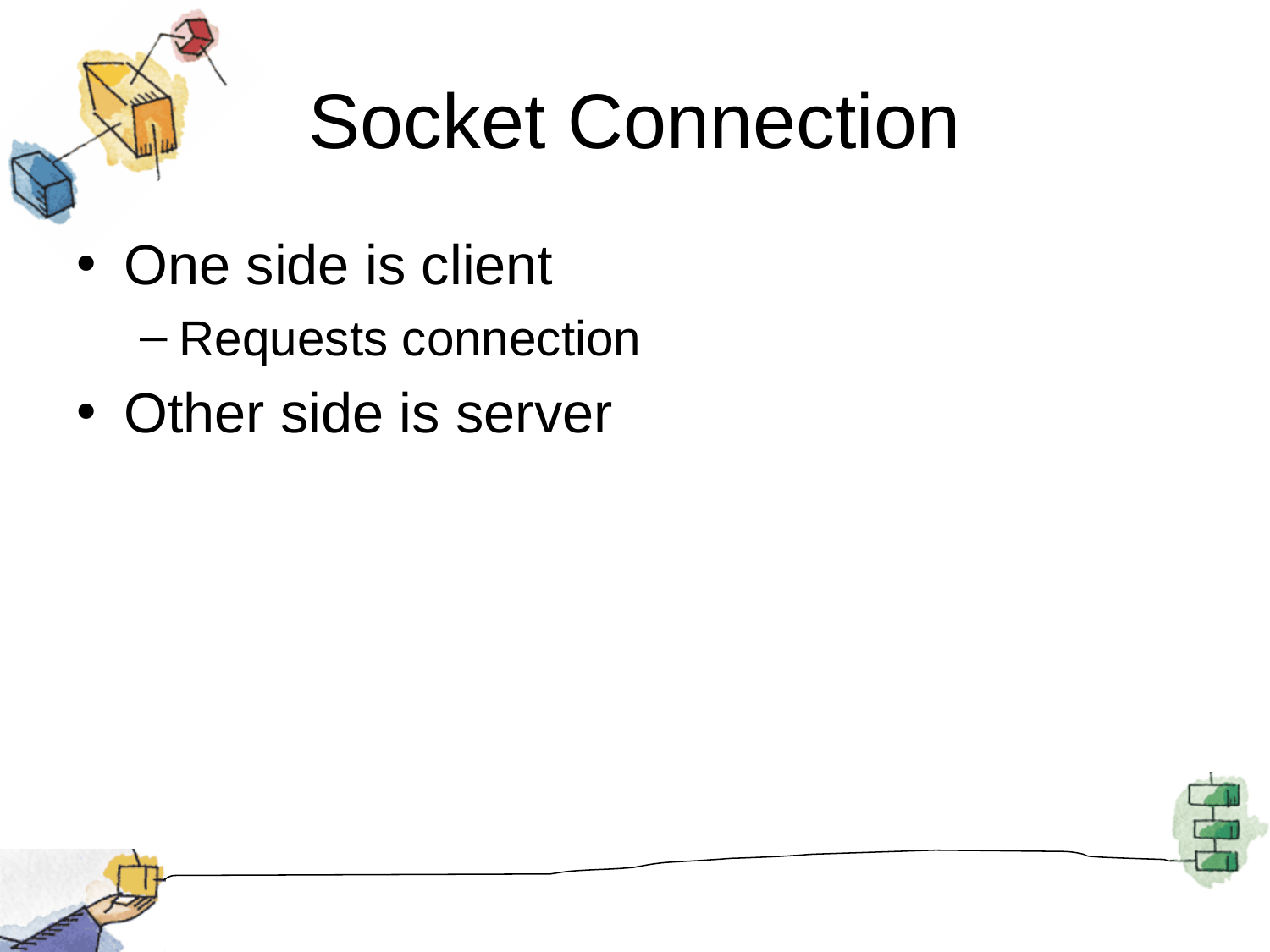

# Socket Connection
One side is client
Requests connection
Other side is server